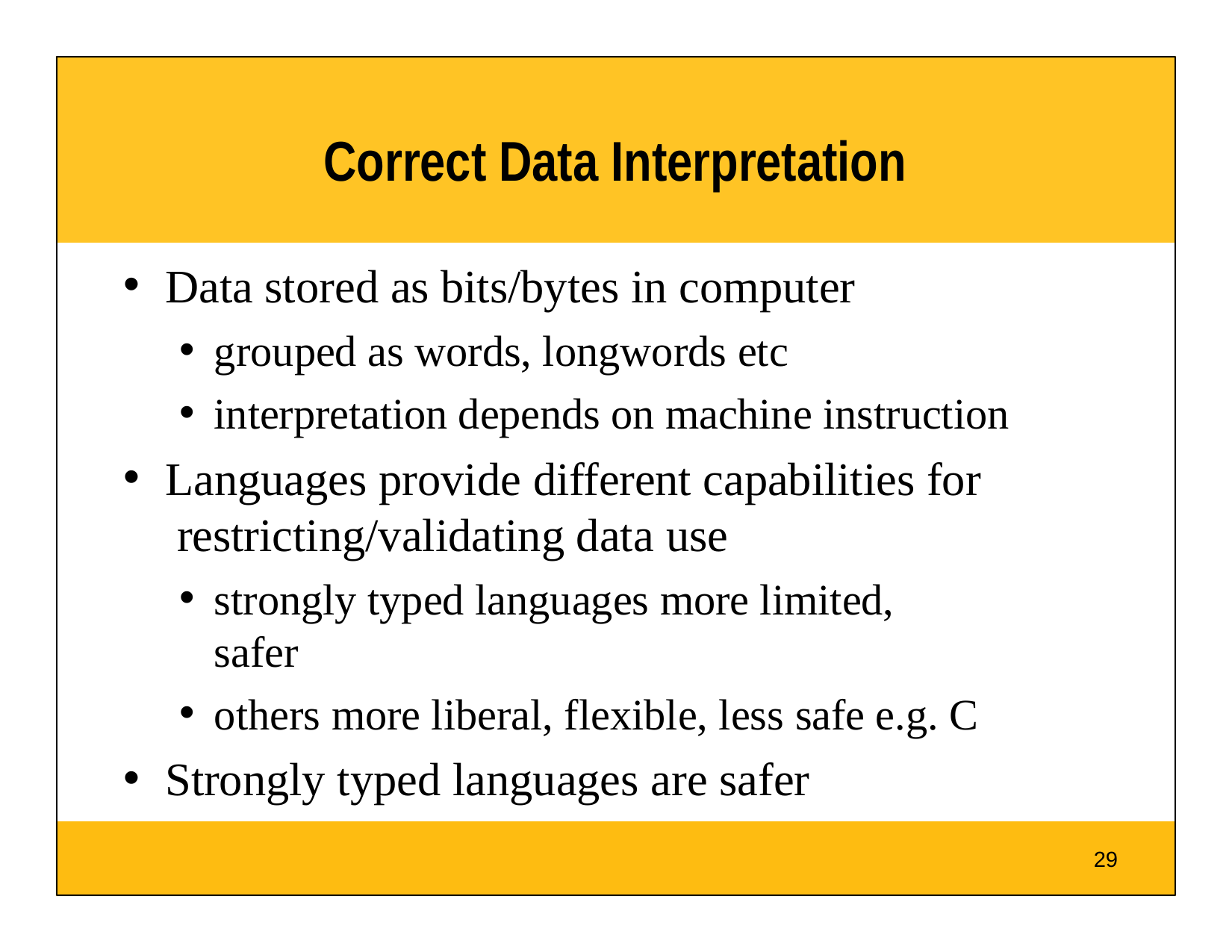

# Correct Data Interpretation
Data stored as bits/bytes in computer
grouped as words, longwords etc
interpretation depends on machine instruction
Languages provide different capabilities for  restricting/validating data use
strongly typed languages more limited, safer
others more liberal, flexible, less safe e.g. C
Strongly typed languages are safer
29